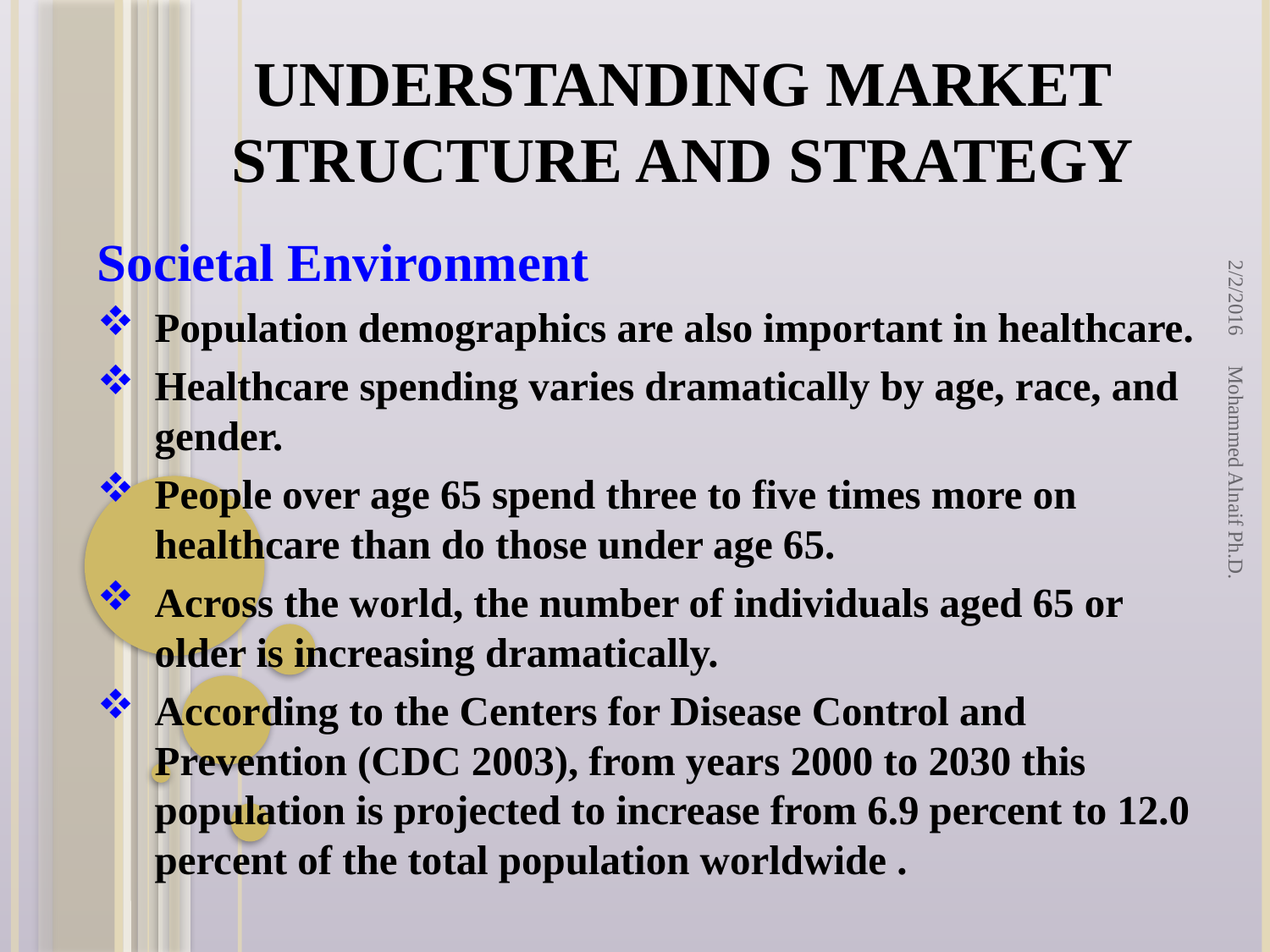

# Understanding Market Structure and Strategy
2/2/2016
Societal Environment
Population demographics are also important in healthcare.
Healthcare spending varies dramatically by age, race, and gender.
People over age 65 spend three to five times more on healthcare than do those under age 65.
Across the world, the number of individuals aged 65 or older is increasing dramatically.
According to the Centers for Disease Control and Prevention (CDC 2003), from years 2000 to 2030 this population is projected to increase from 6.9 percent to 12.0 percent of the total population worldwide .
Mohammed Alnaif Ph.D.